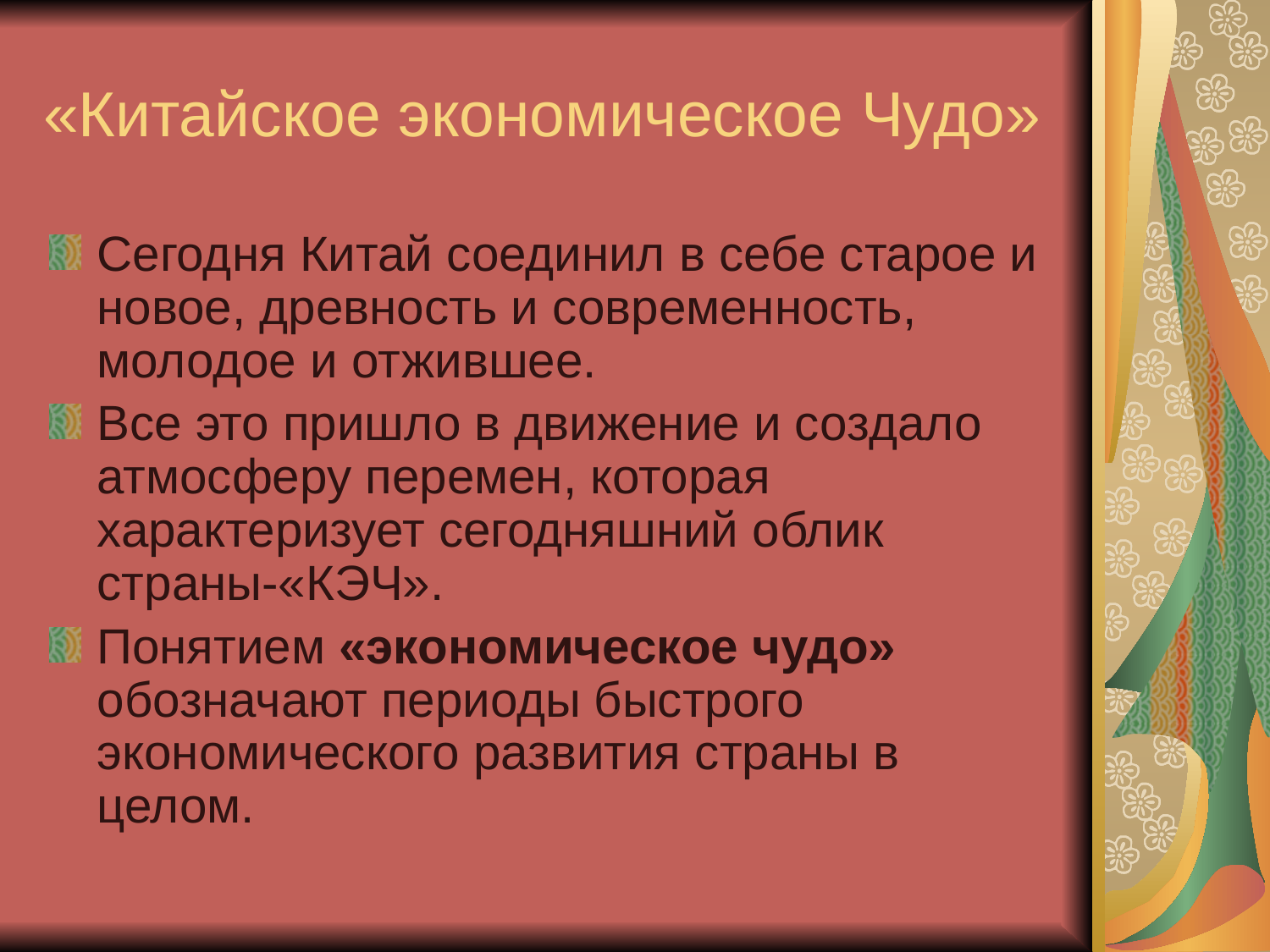

# «Китайское экономическое Чудо»
Сегодня Китай соединил в себе старое и новое, древность и современность, молодое и отжившее.
Все это пришло в движение и создало атмосферу перемен, которая характеризует сегодняшний облик страны-«КЭЧ».
Понятием «экономическое чудо» обозначают периоды быстрого экономического развития страны в целом.